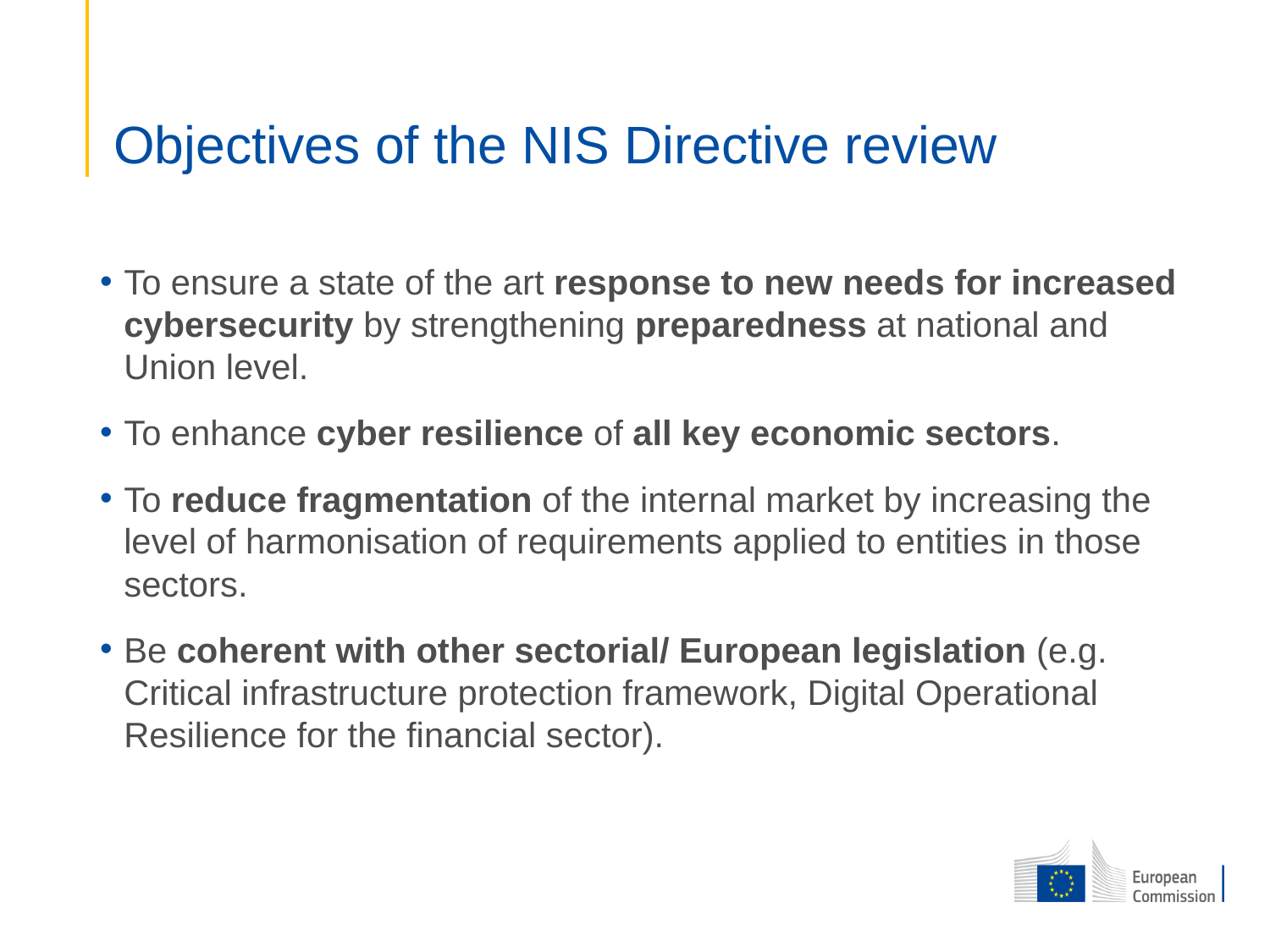

# Objectives of the NIS Directive review
To ensure a state of the art response to new needs for increased cybersecurity by strengthening preparedness at national and Union level.
To enhance cyber resilience of all key economic sectors.
To reduce fragmentation of the internal market by increasing the level of harmonisation of requirements applied to entities in those sectors.
Be coherent with other sectorial/ European legislation (e.g. Critical infrastructure protection framework, Digital Operational Resilience for the financial sector).